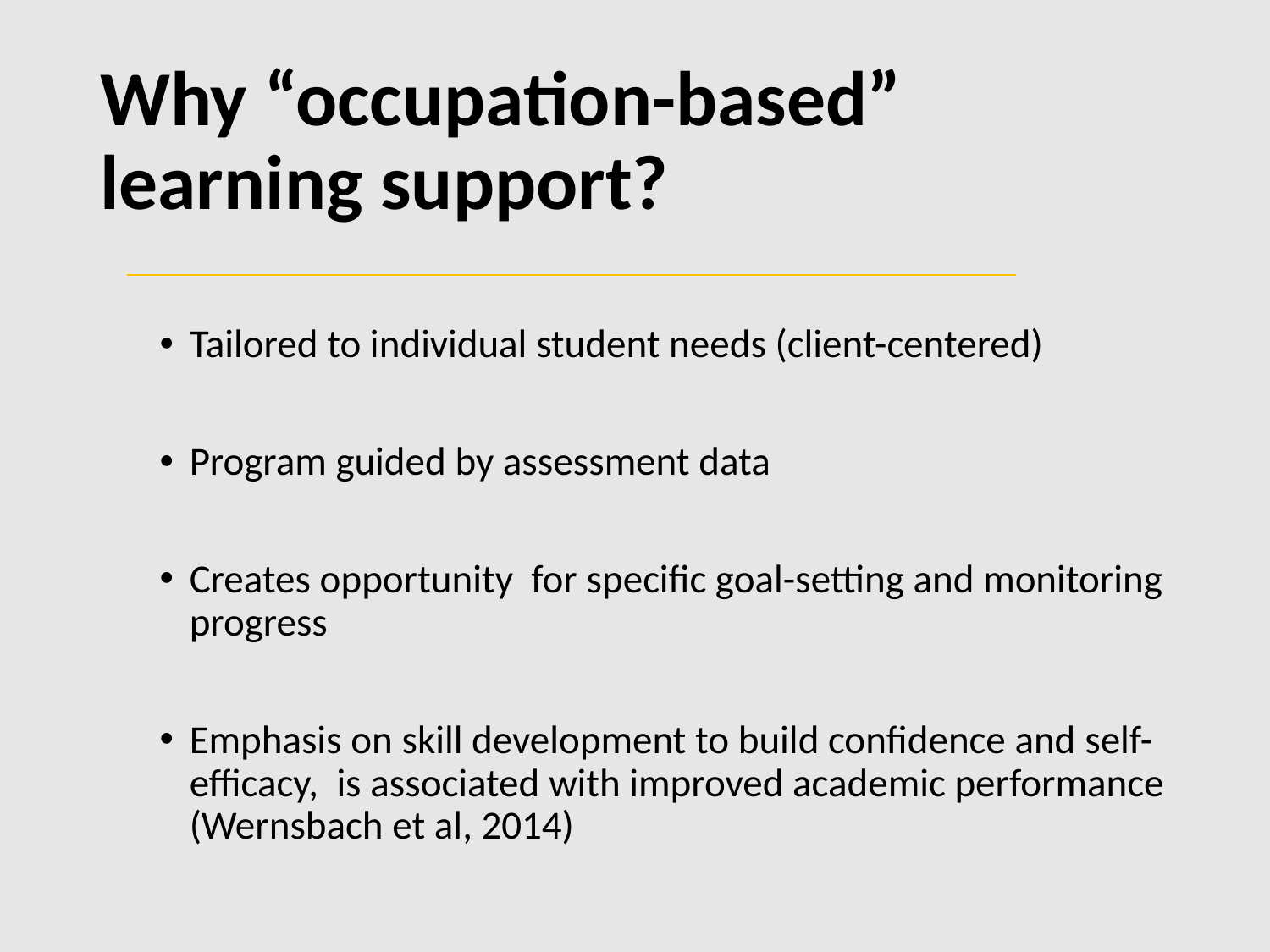

# Why “occupation-based” learning support?

Tailored to individual student needs (client-centered)

Program guided by assessment data

Creates opportunity  for specific goal-setting and monitoring progress

Emphasis on skill development to build confidence and self-efficacy,  is associated with improved academic performance (Wernsbach et al, 2014)